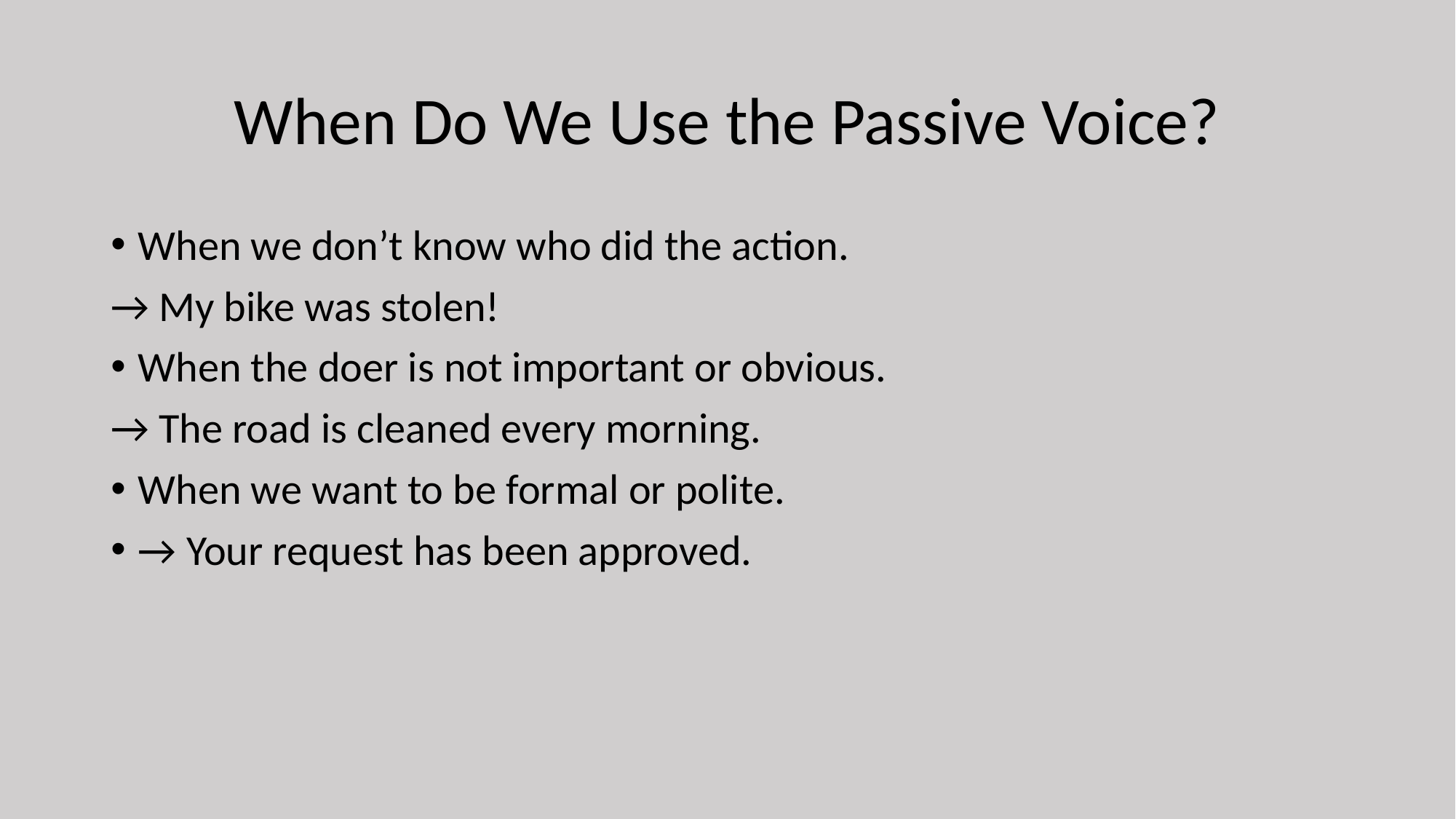

# When Do We Use the Passive Voice?
When we don’t know who did the action.
→ My bike was stolen!
When the doer is not important or obvious.
→ The road is cleaned every morning.
When we want to be formal or polite.
→ Your request has been approved.